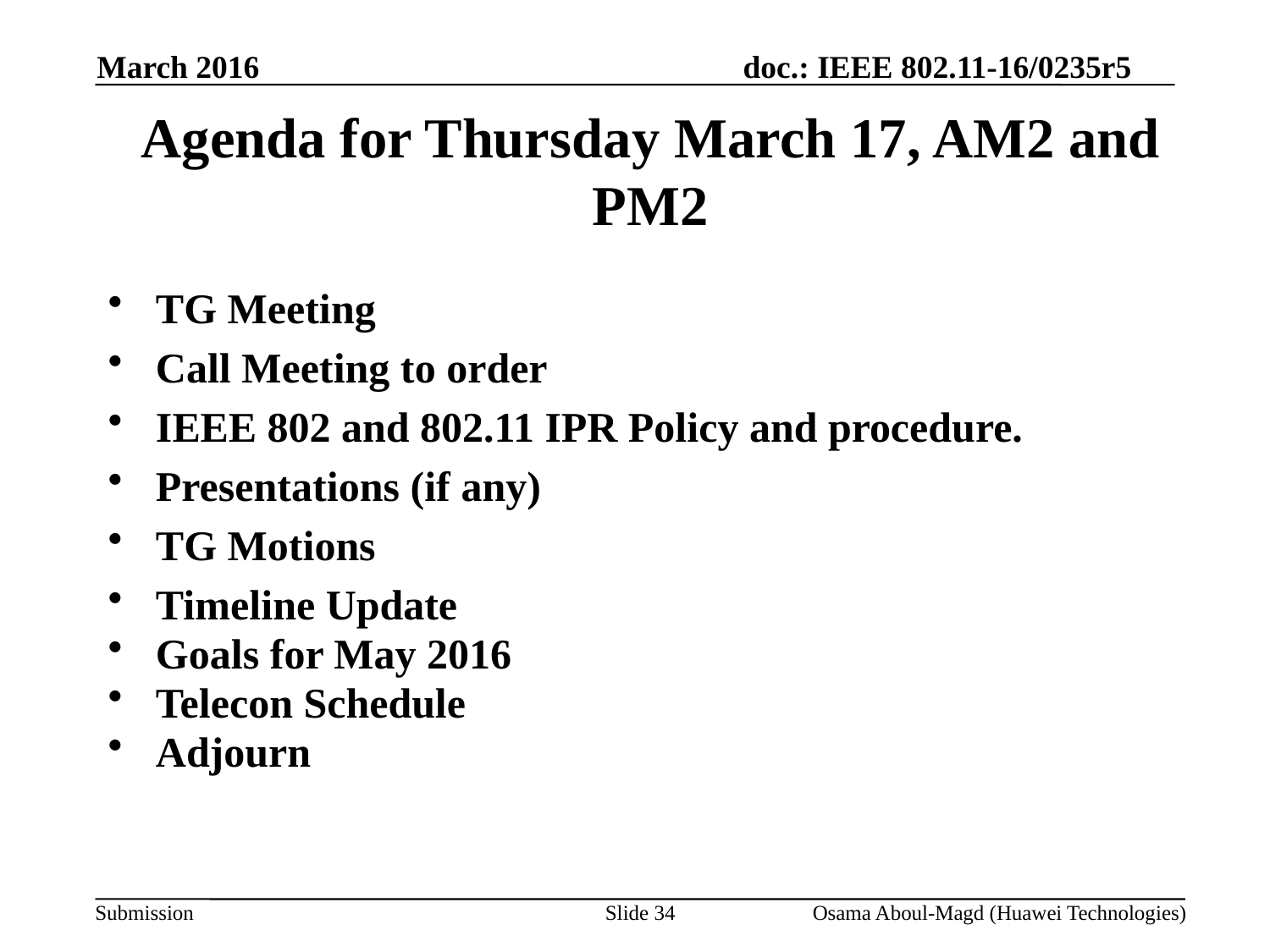

March 2016
# Agenda for Thursday March 17, AM2 and PM2
TG Meeting
Call Meeting to order
IEEE 802 and 802.11 IPR Policy and procedure.
Presentations (if any)
TG Motions
Timeline Update
Goals for May 2016
Telecon Schedule
Adjourn
Slide 34
Osama Aboul-Magd (Huawei Technologies)